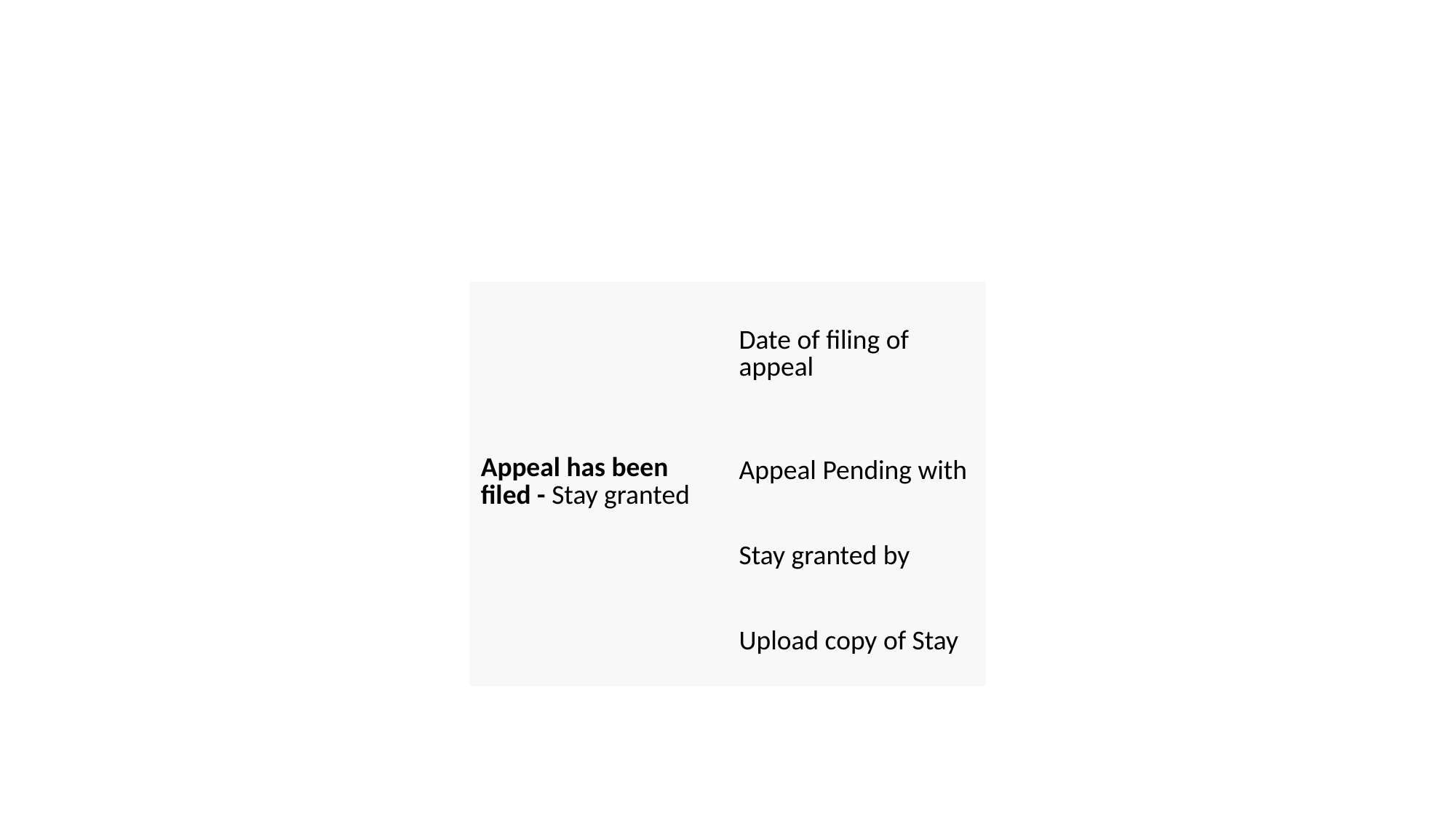

#
| Appeal has been filed - Stay granted | Date of filing of appeal |
| --- | --- |
|  | Appeal Pending with |
|  | Stay granted by |
|  | Upload copy of Stay |